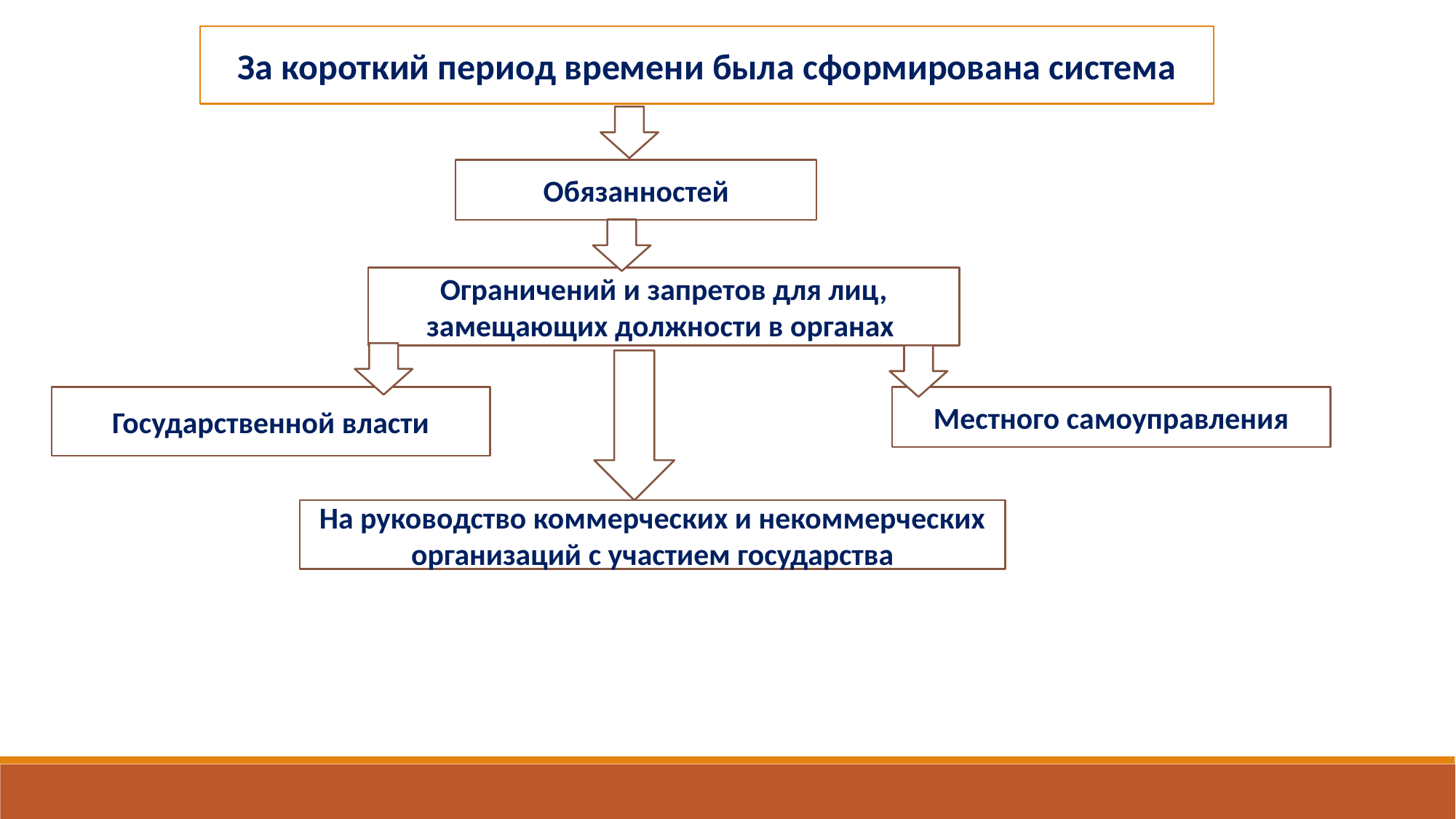

За короткий период времени была сформирована система

Обязанностей

Ограничений и запретов для лиц, замещающих должности в органах

Государственной власти
Местного самоуправления
На руководство коммерческих и некоммерческих организаций с участием государства